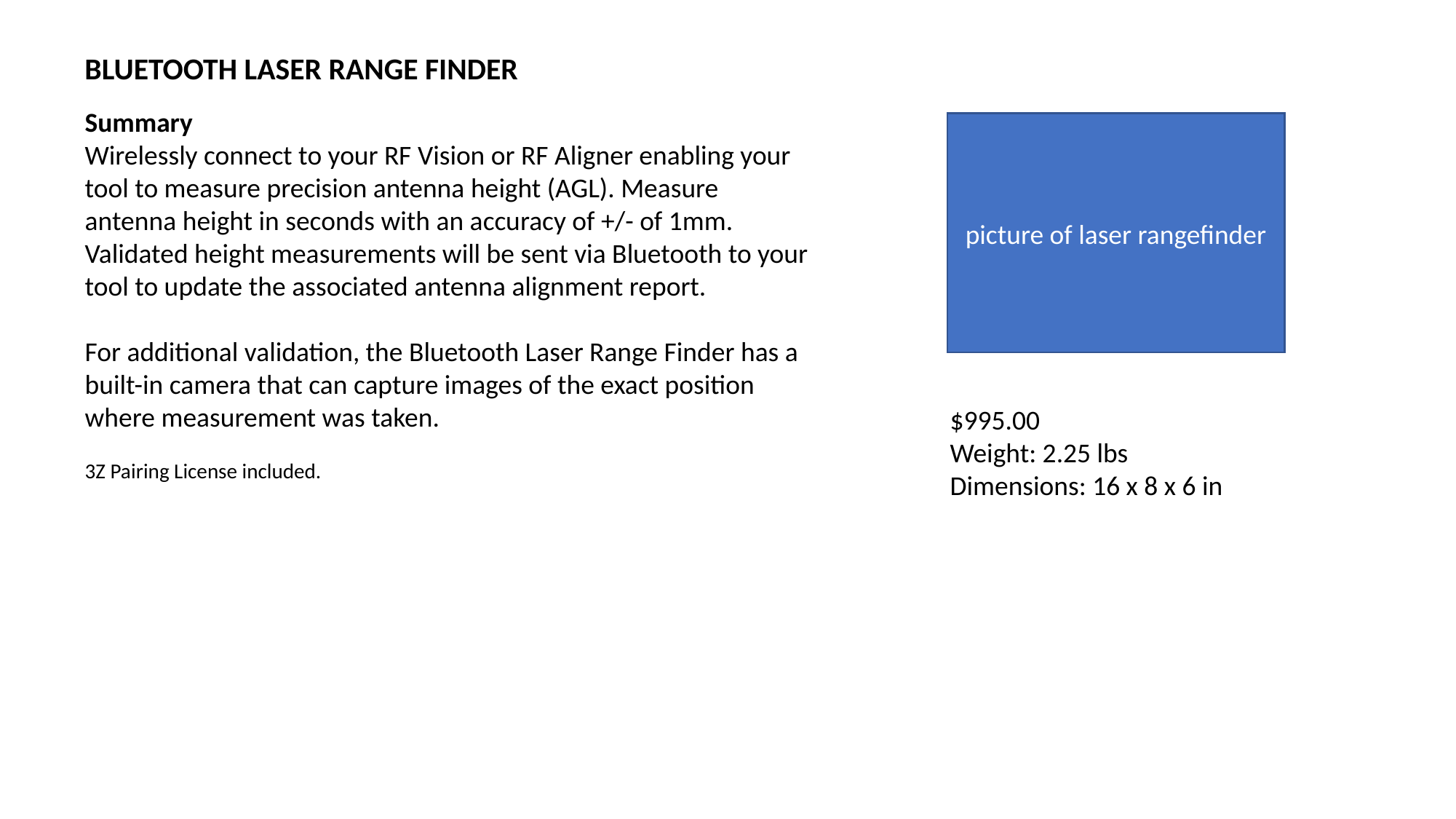

BLUETOOTH LASER RANGE FINDER
Summary
Wirelessly connect to your RF Vision or RF Aligner enabling your tool to measure precision antenna height (AGL). Measure antenna height in seconds with an accuracy of +/- of 1mm. Validated height measurements will be sent via Bluetooth to your tool to update the associated antenna alignment report.

For additional validation, the Bluetooth Laser Range Finder has a built-in camera that can capture images of the exact position where measurement was taken.

3Z Pairing License included.
picture of laser rangefinder
$995.00
Weight: 2.25 lbs
Dimensions: 16 x 8 x 6 in